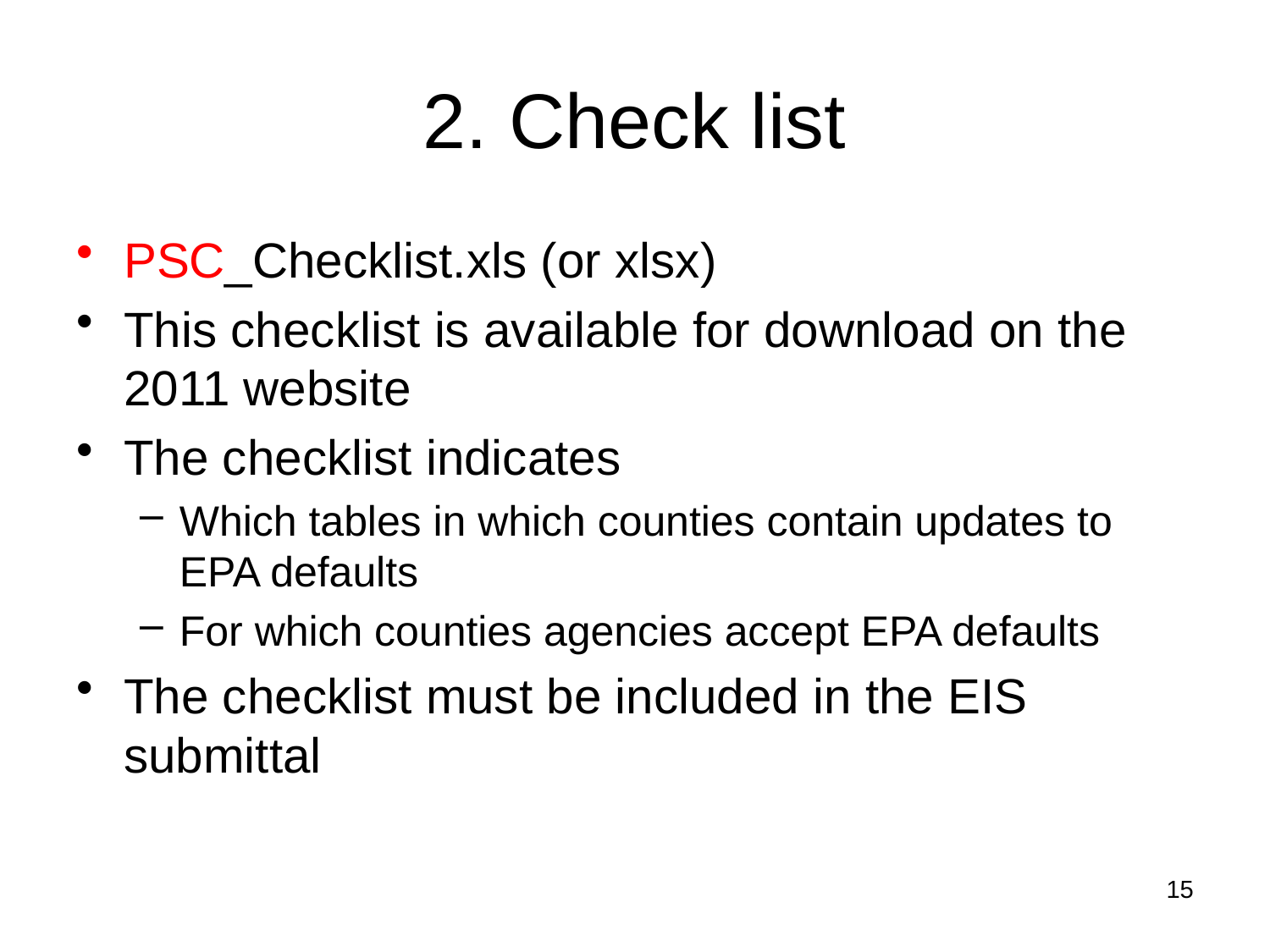

# 2. Check list
PSC_Checklist.xls (or xlsx)
This checklist is available for download on the 2011 website
The checklist indicates
Which tables in which counties contain updates to EPA defaults
For which counties agencies accept EPA defaults
The checklist must be included in the EIS submittal
15